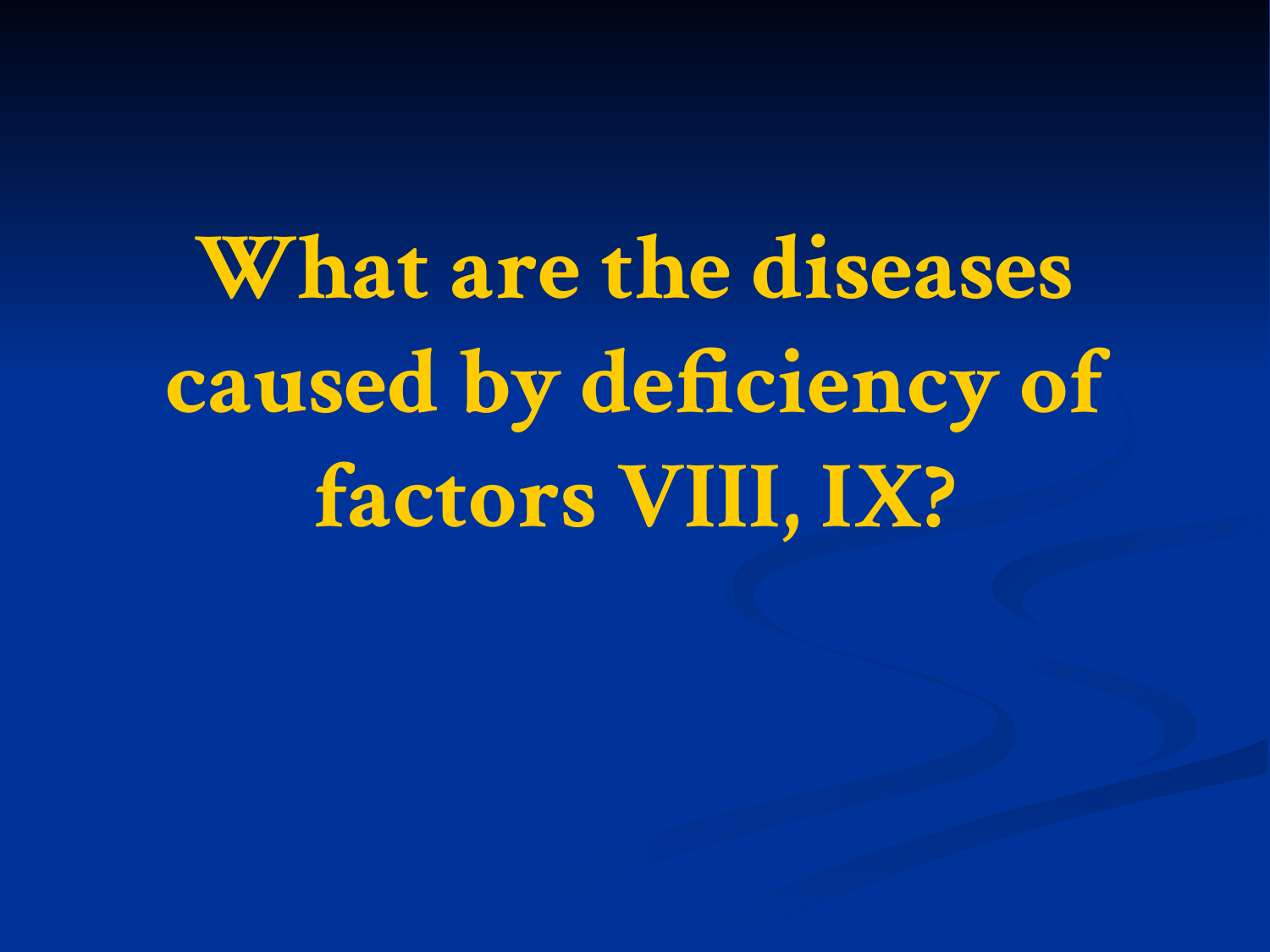

# What are the diseases caused by deficiency of factors VIII, IX?